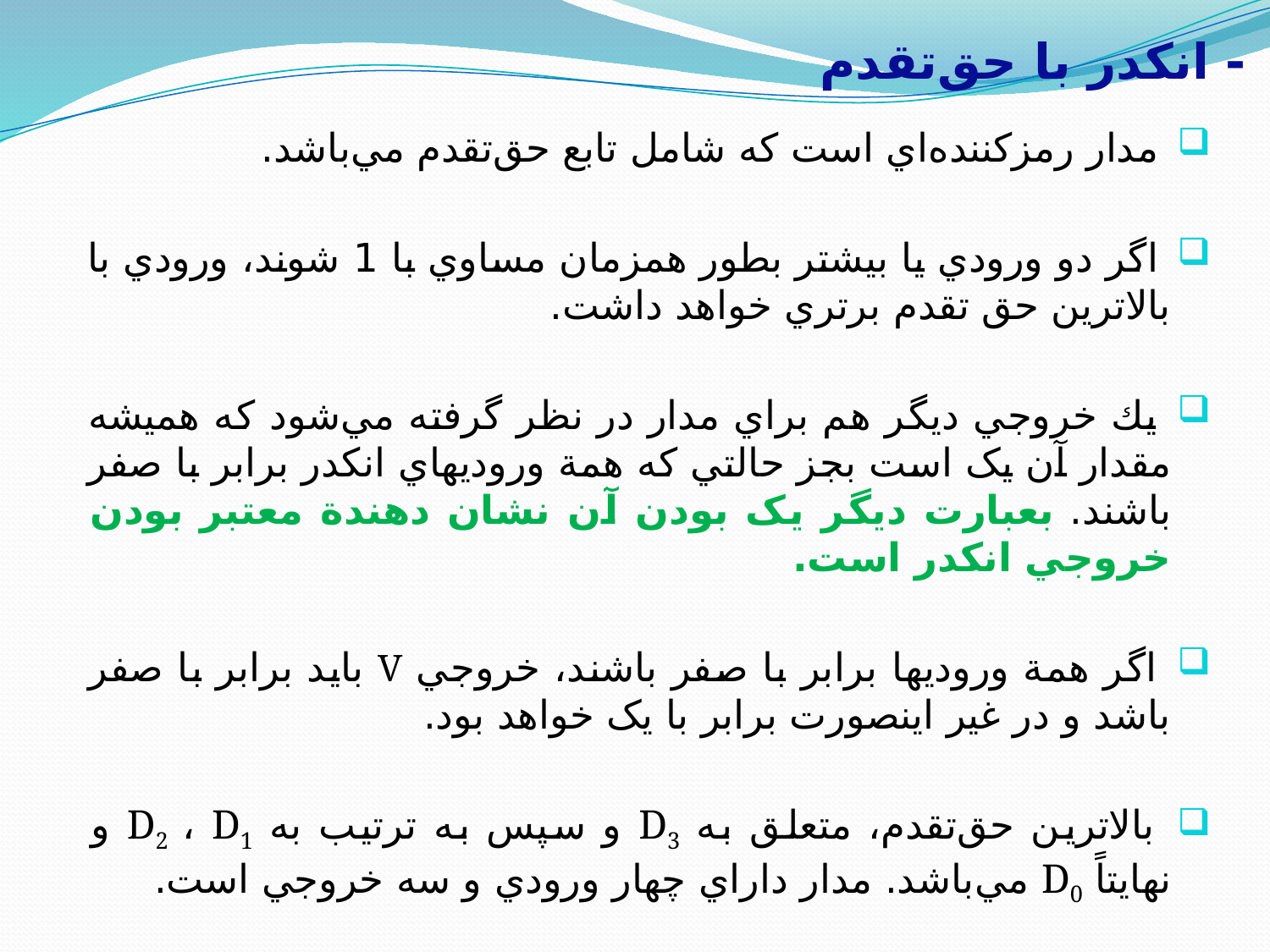

- انكدر با حق‌تقدم
 مدار رمزكننده‌اي است كه شامل تابع حق‌تقدم مي‌باشد.

 اگر دو ورودي يا بيشتر بطور همزمان مساوي با 1 شوند، ورودي با بالاترين حق تقدم برتري خواهد داشت.

 يك خروجي ديگر هم براي مدار در نظر گرفته مي‌شود كه هميشه مقدار آن یک است بجز حالتي كه همة وروديهاي انكدر برابر با صفر باشند. بعبارت ديگر یک بودن آن نشان دهندة معتبر بودن خروجي انكدر است.

 اگر همة وروديها برابر با صفر باشند، خروجي V بايد برابر با صفر باشد و در غير اينصورت برابر با یک خواهد بود.

 بالاترين حق‌تقدم، متعلق به D3 و سپس به ترتيب به D2 ، D1 و نهايتاً D0 مي‌باشد. مدار داراي چهار ورودي و سه خروجي است.